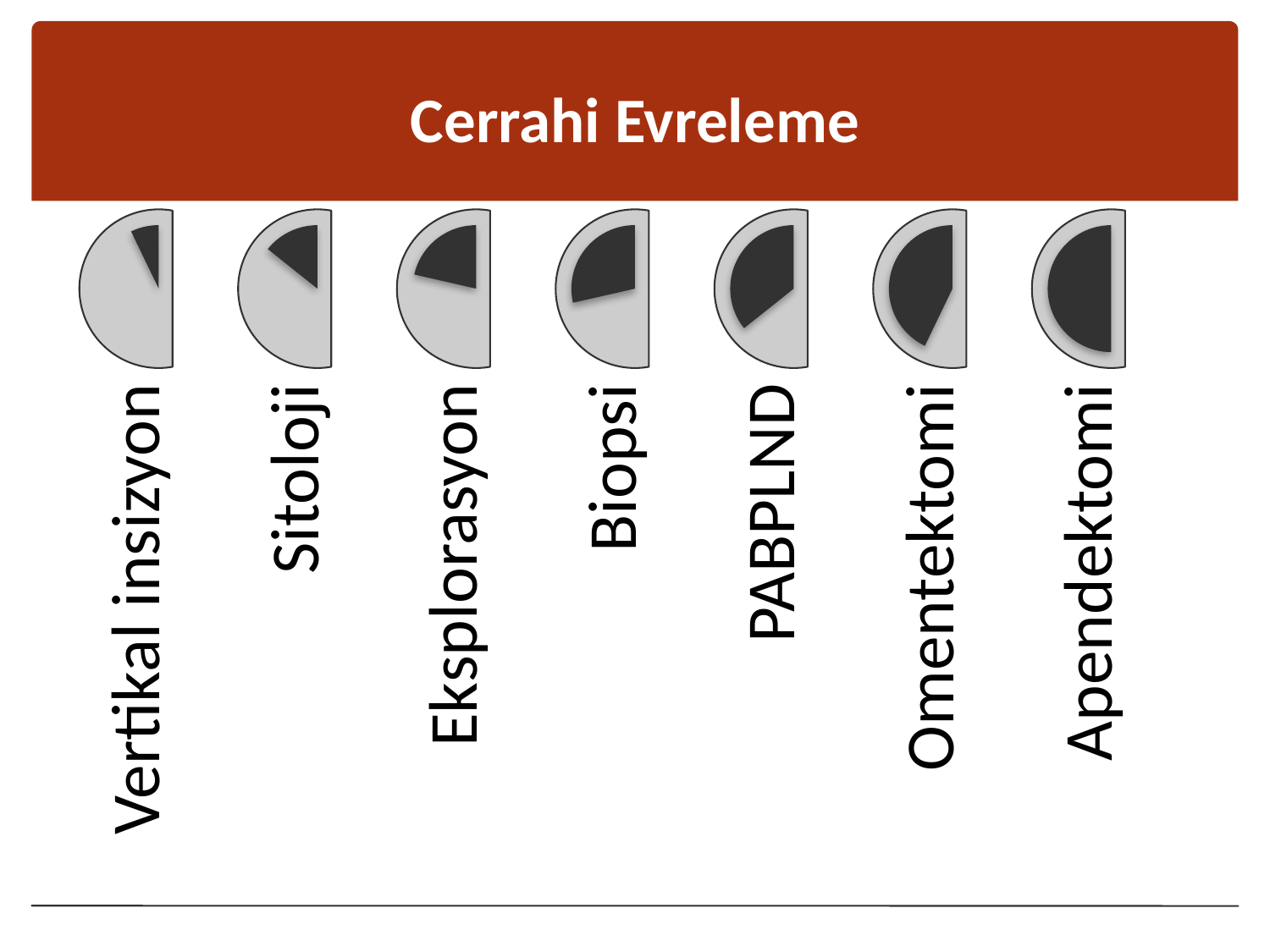

# Cerrahi Evreleme
Vertikal insizyon
Sitoloji
Eksplorasyon
Biopsi
PABPLND
Omentektomi
Apendektomi